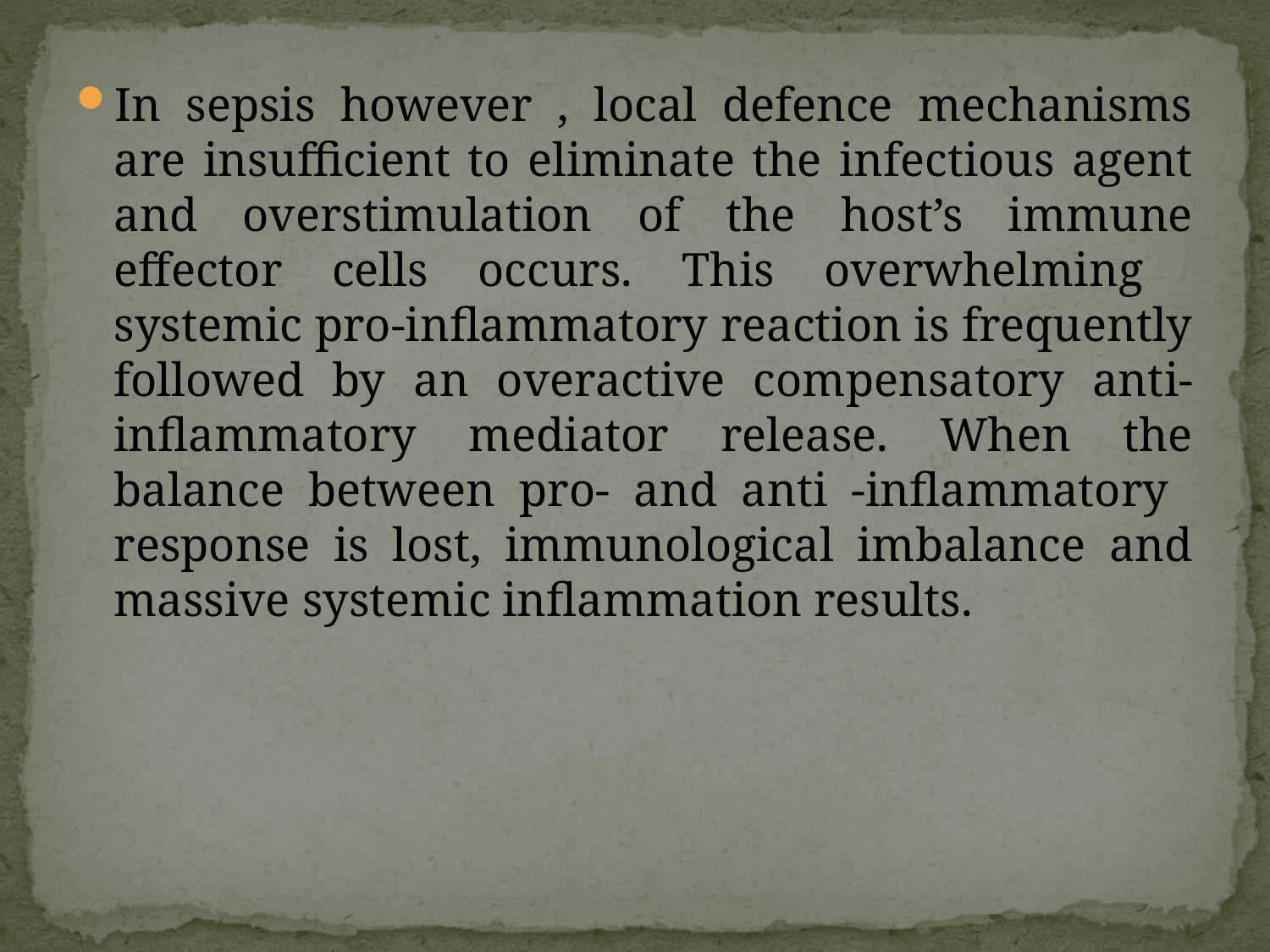

In sepsis however , local defence mechanisms are insufficient to eliminate the infectious agent and overstimulation of the host’s immune effector cells occurs. This overwhelming  systemic pro-inflammatory reaction is frequently followed by an overactive compensatory anti-inflammatory mediator release. When the balance between pro- and anti -inflammatory  response is lost, immunological imbalance and massive systemic inflammation results.